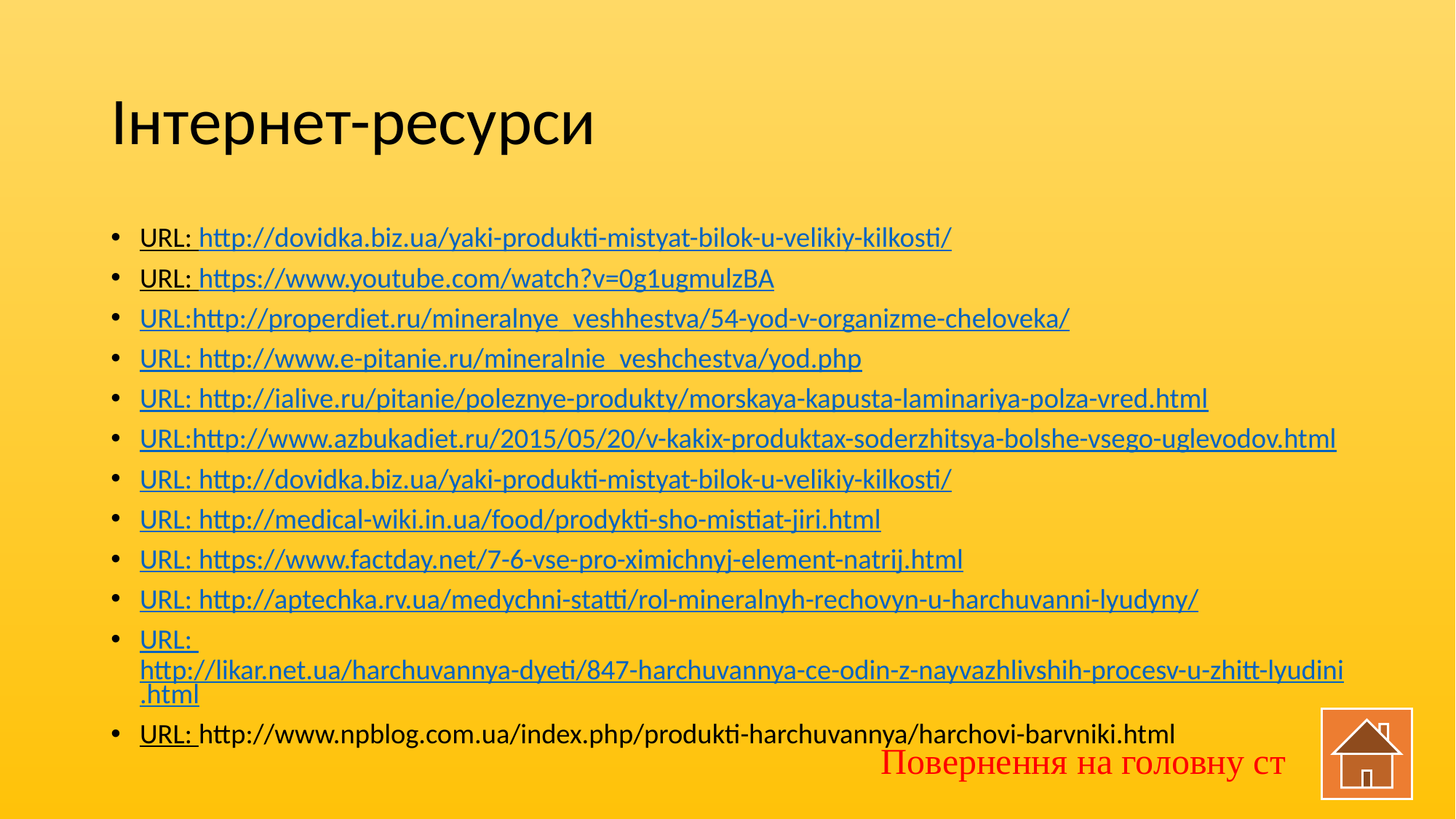

# Інтернет-ресурси
URL: http://dovidka.biz.ua/yaki-produkti-mistyat-bilok-u-velikiy-kilkosti/
URL: https://www.youtube.com/watch?v=0g1ugmulzBA
URL:http://properdiet.ru/mineralnye_veshhestva/54-yod-v-organizme-cheloveka/
URL: http://www.e-pitanie.ru/mineralnie_veshchestva/yod.php
URL: http://ialive.ru/pitanie/poleznye-produkty/morskaya-kapusta-laminariya-polza-vred.html
URL:http://www.azbukadiet.ru/2015/05/20/v-kakix-produktax-soderzhitsya-bolshe-vsego-uglevodov.html
URL: http://dovidka.biz.ua/yaki-produkti-mistyat-bilok-u-velikiy-kilkosti/
URL: http://medical-wiki.in.ua/food/prodykti-sho-mistiat-jiri.html
URL: https://www.factday.net/7-6-vse-pro-ximichnyj-element-natrij.html
URL: http://aptechka.rv.ua/medychni-statti/rol-mineralnyh-rechovyn-u-harchuvanni-lyudyny/
URL: http://likar.net.ua/harchuvannya-dyeti/847-harchuvannya-ce-odin-z-nayvazhlivshih-procesv-u-zhitt-lyudini.html
URL: http://www.npblog.com.ua/index.php/produkti-harchuvannya/harchovi-barvniki.html

Повернення на головну ст